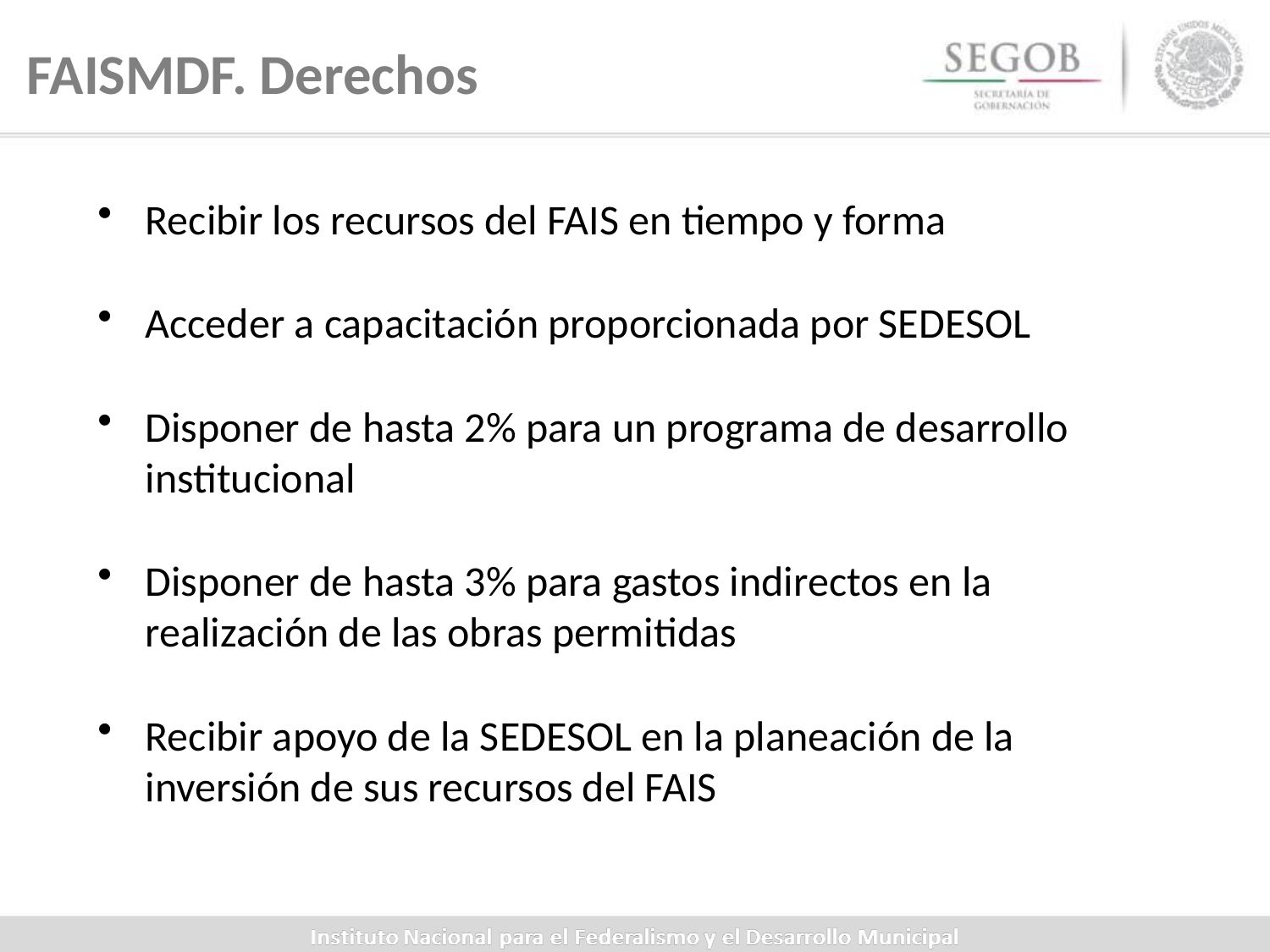

FAISMDF. Derechos
Recibir los recursos del FAIS en tiempo y forma

Acceder a capacitación proporcionada por SEDESOL

Disponer de hasta 2% para un programa de desarrollo institucional

Disponer de hasta 3% para gastos indirectos en la realización de las obras permitidas

Recibir apoyo de la SEDESOL en la planeación de la inversión de sus recursos del FAIS